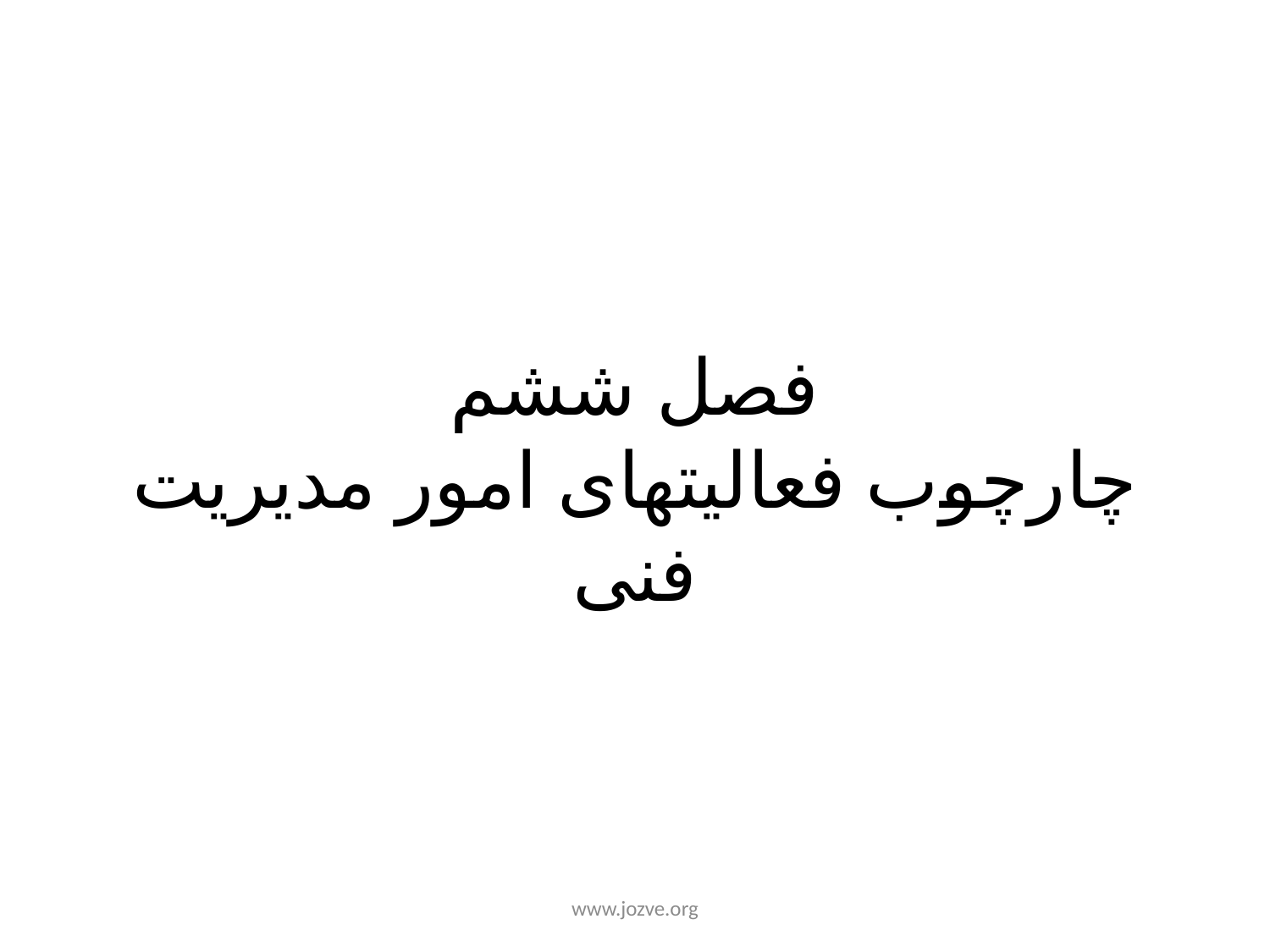

# فصل ششم چارچوب فعالیتهای امور مدیریت فنی
www.jozve.org